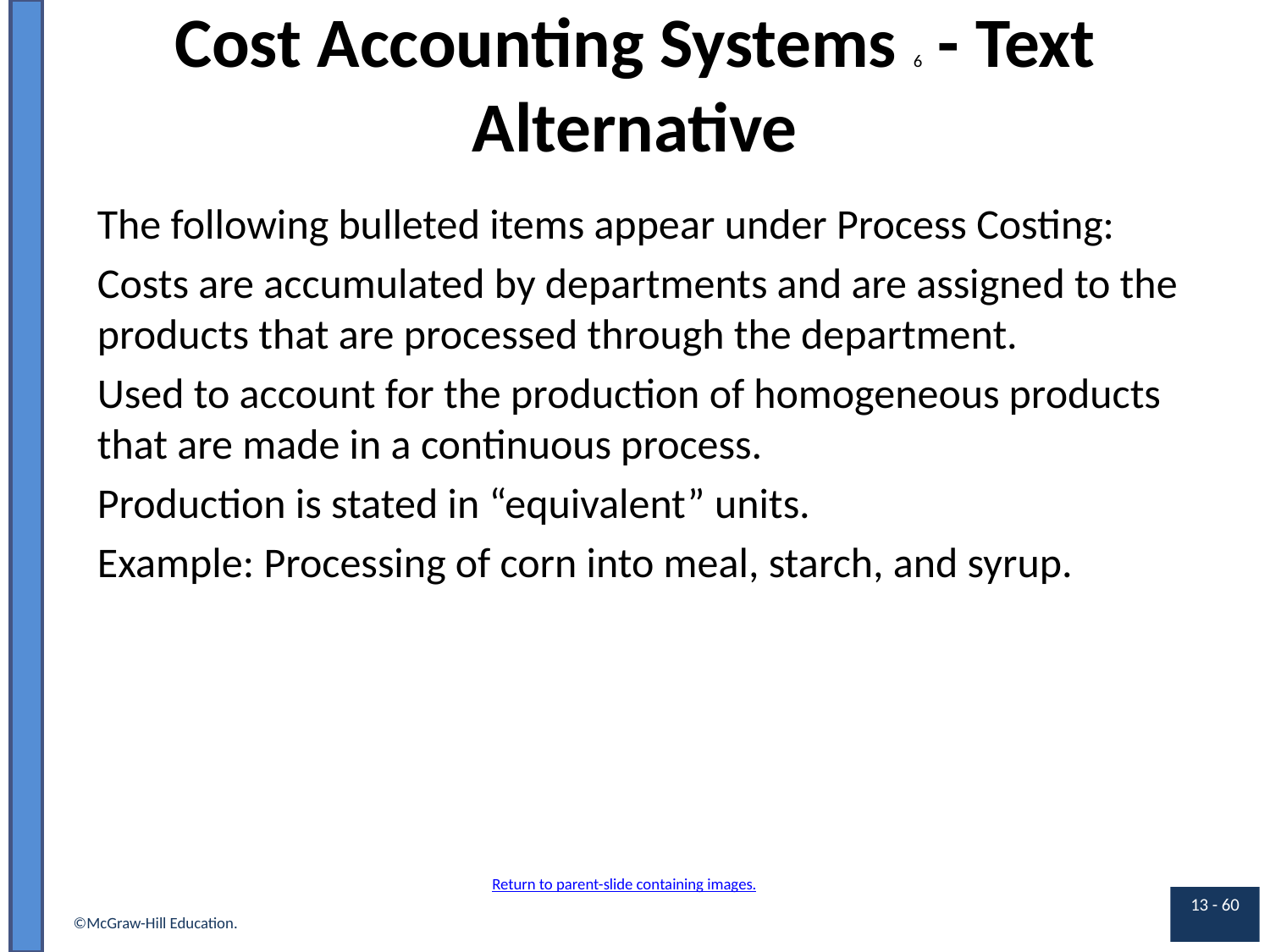

# Cost Accounting Systems 6 - Text Alternative
The following bulleted items appear under Process Costing:
Costs are accumulated by departments and are assigned to the products that are processed through the department.
Used to account for the production of homogeneous products that are made in a continuous process.
Production is stated in “equivalent” units.
Example: Processing of corn into meal, starch, and syrup.
Return to parent-slide containing images.